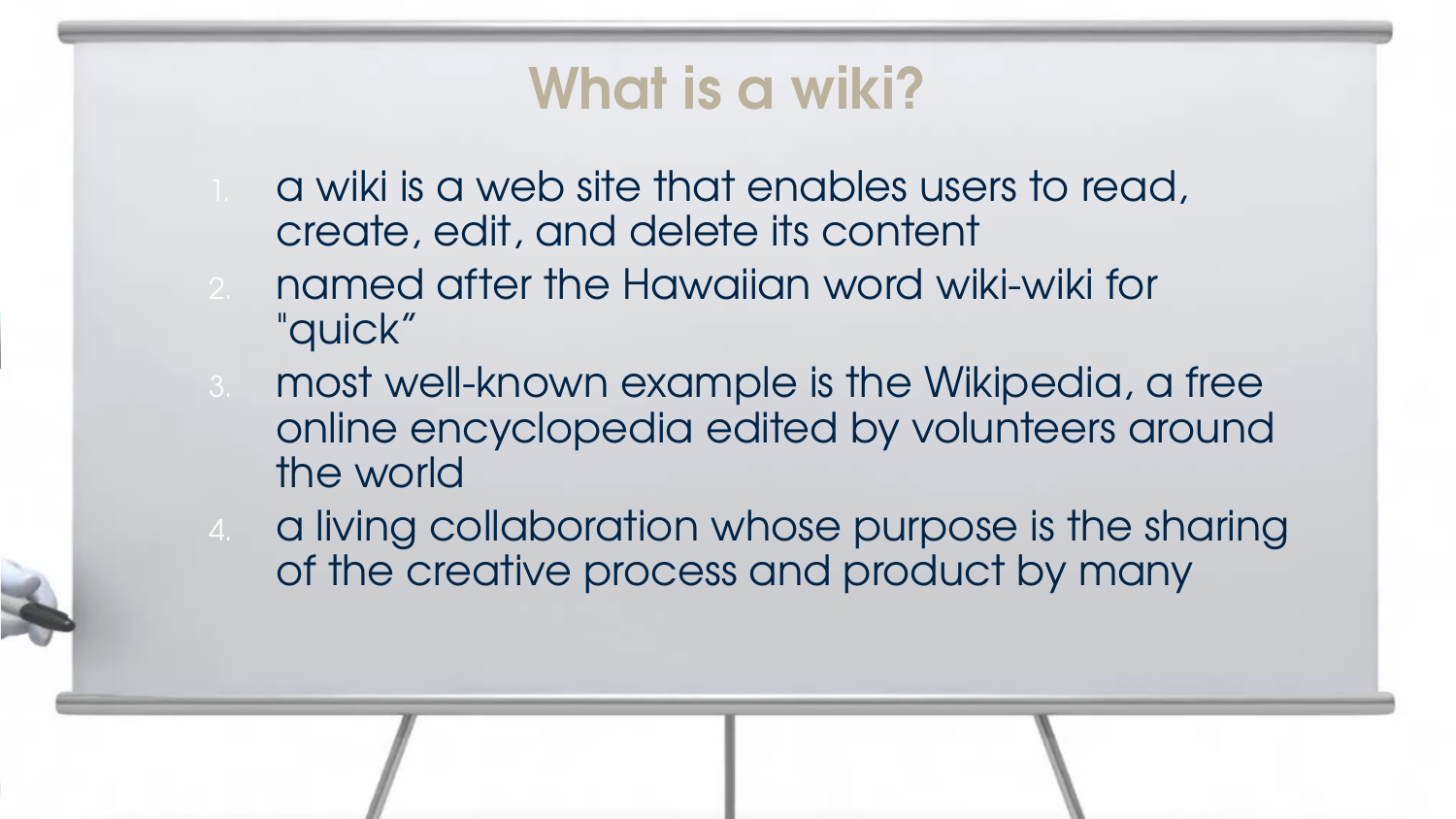

# What is a wiki?
a wiki is a web site that enables users to read, create, edit, and delete its content
named after the Hawaiian word wiki-wiki for "quick”
most well-known example is the Wikipedia, a free online encyclopedia edited by volunteers around the world
a living collaboration whose purpose is the sharing of the creative process and product by many